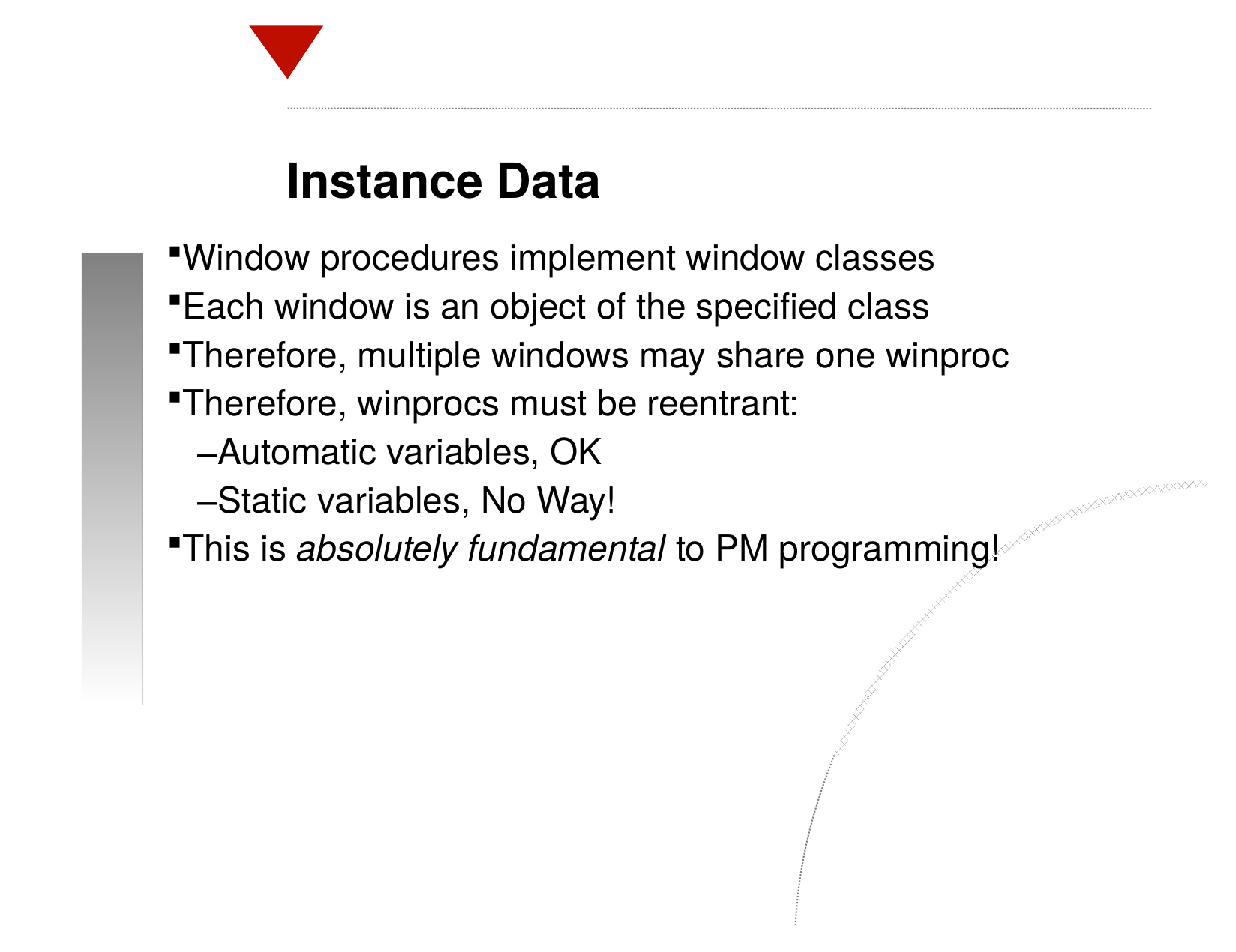

Instance Data
Window procedures implement window classes
Each window is an object of the specified class
Therefore, multiple windows may share one winproc
Therefore, winprocs must be reentrant:
Automatic variables, OK
Static variables, No Way!
This is absolutely fundamental to PM programming!